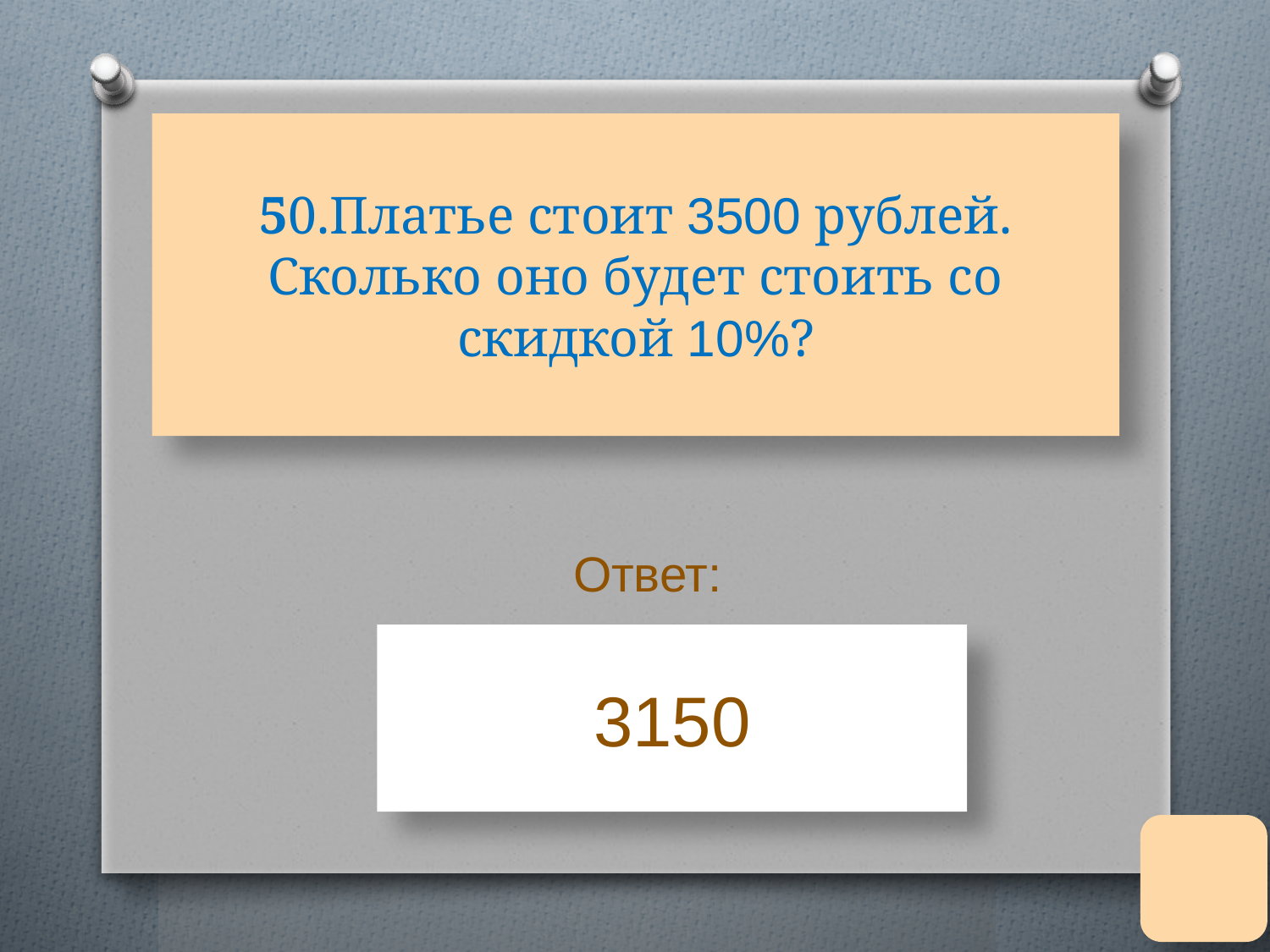

# 50.Платье стоит 3500 рублей. Сколько оно будет стоить со скидкой 10%?
Ответ:
3150